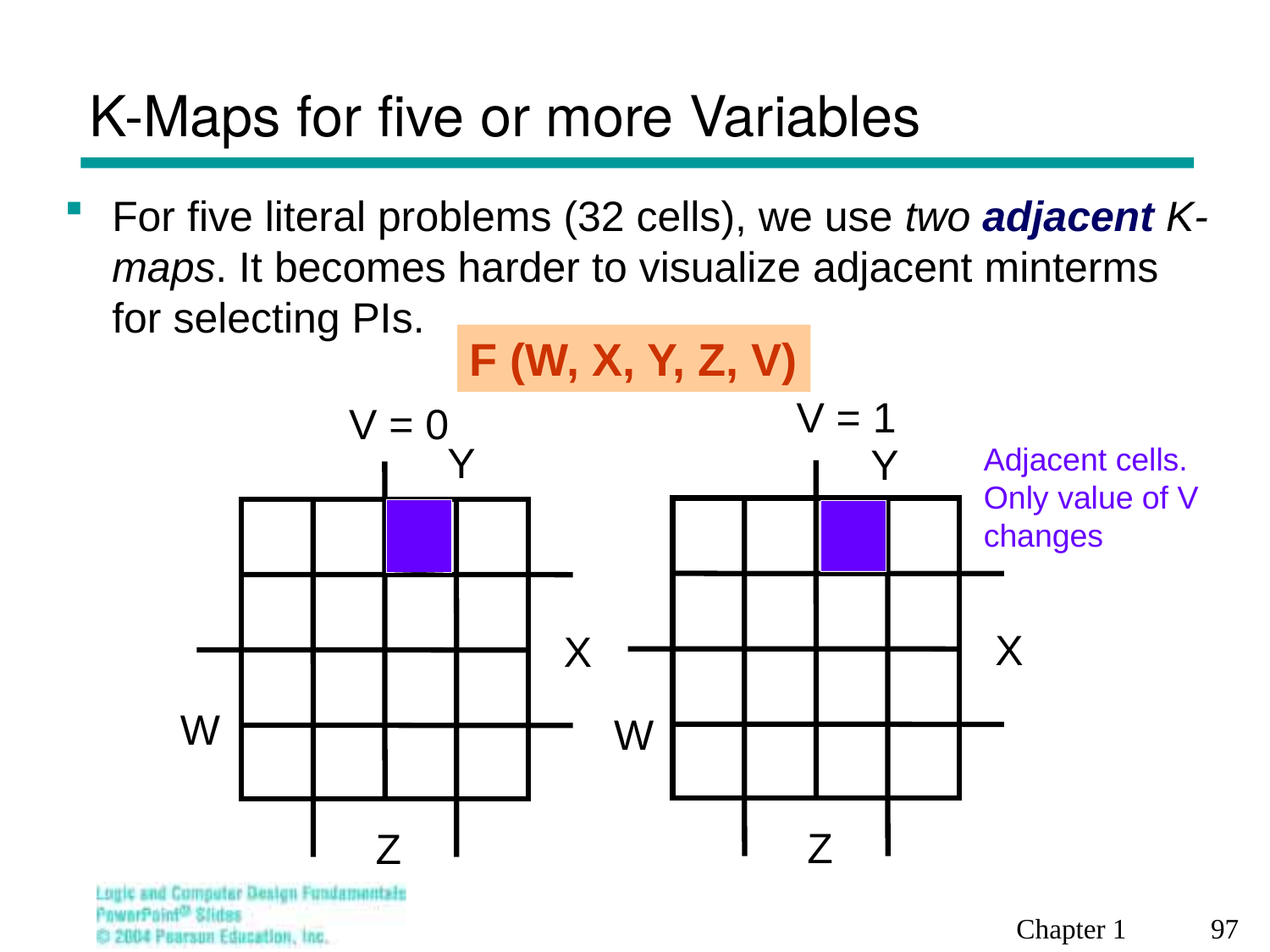

# K-Maps for five or more Variables
For five literal problems (32 cells), we use two adjacent K-maps. It becomes harder to visualize adjacent minterms for selecting PIs.

F (W, X, Y, Z, V)
V = 1
V = 0
Adjacent cells.
Only value of V
changes
Y
Y

X
X

W
W

Z
Z
Chapter 1            97